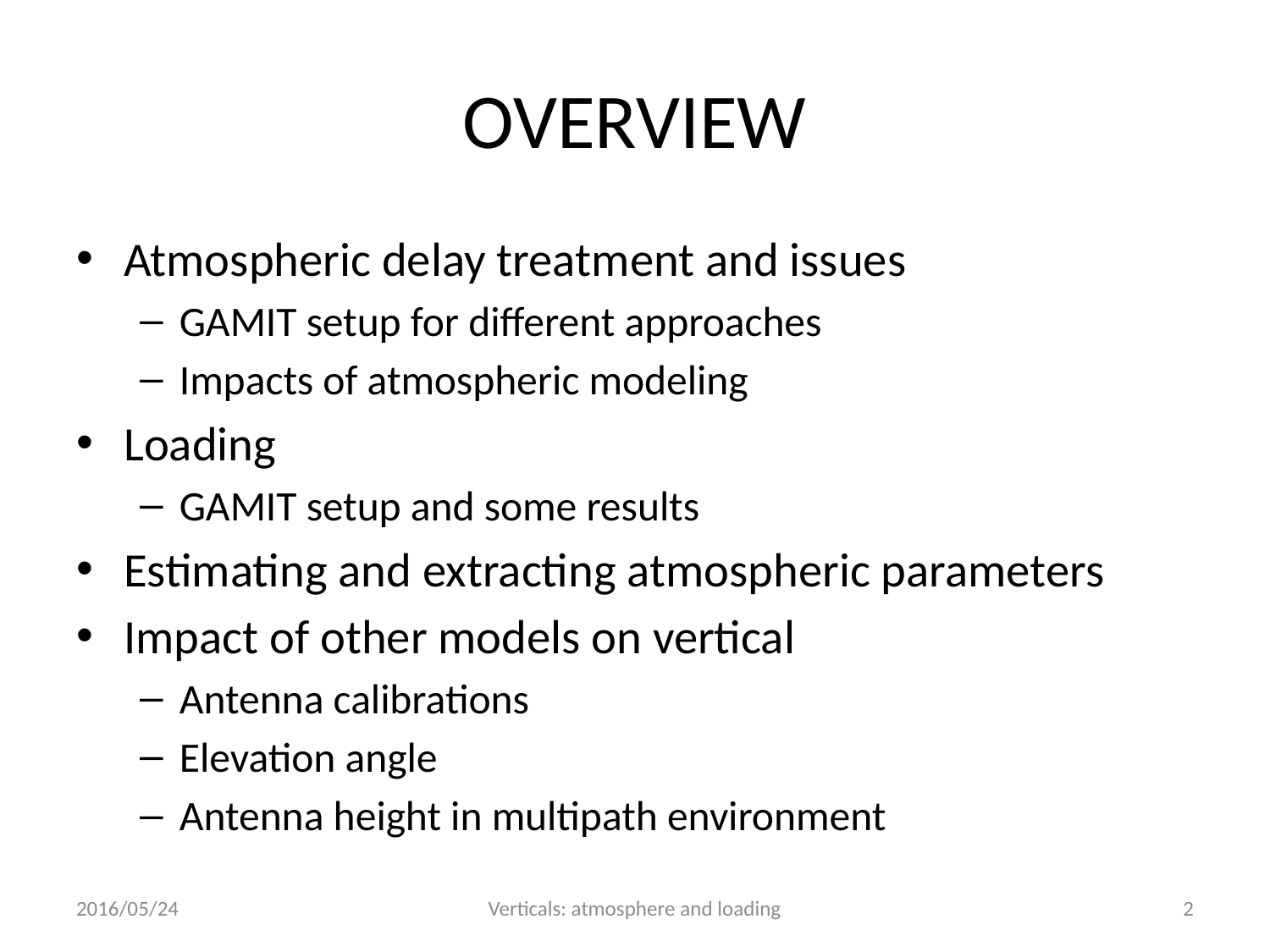

# OVERVIEW
Atmospheric delay treatment and issues
GAMIT setup for different approaches
Impacts of atmospheric modeling
Loading
GAMIT setup and some results
Estimating and extracting atmospheric parameters
Impact of other models on vertical
Antenna calibrations
Elevation angle
Antenna height in multipath environment
2016/05/24
Verticals: atmosphere and loading
2